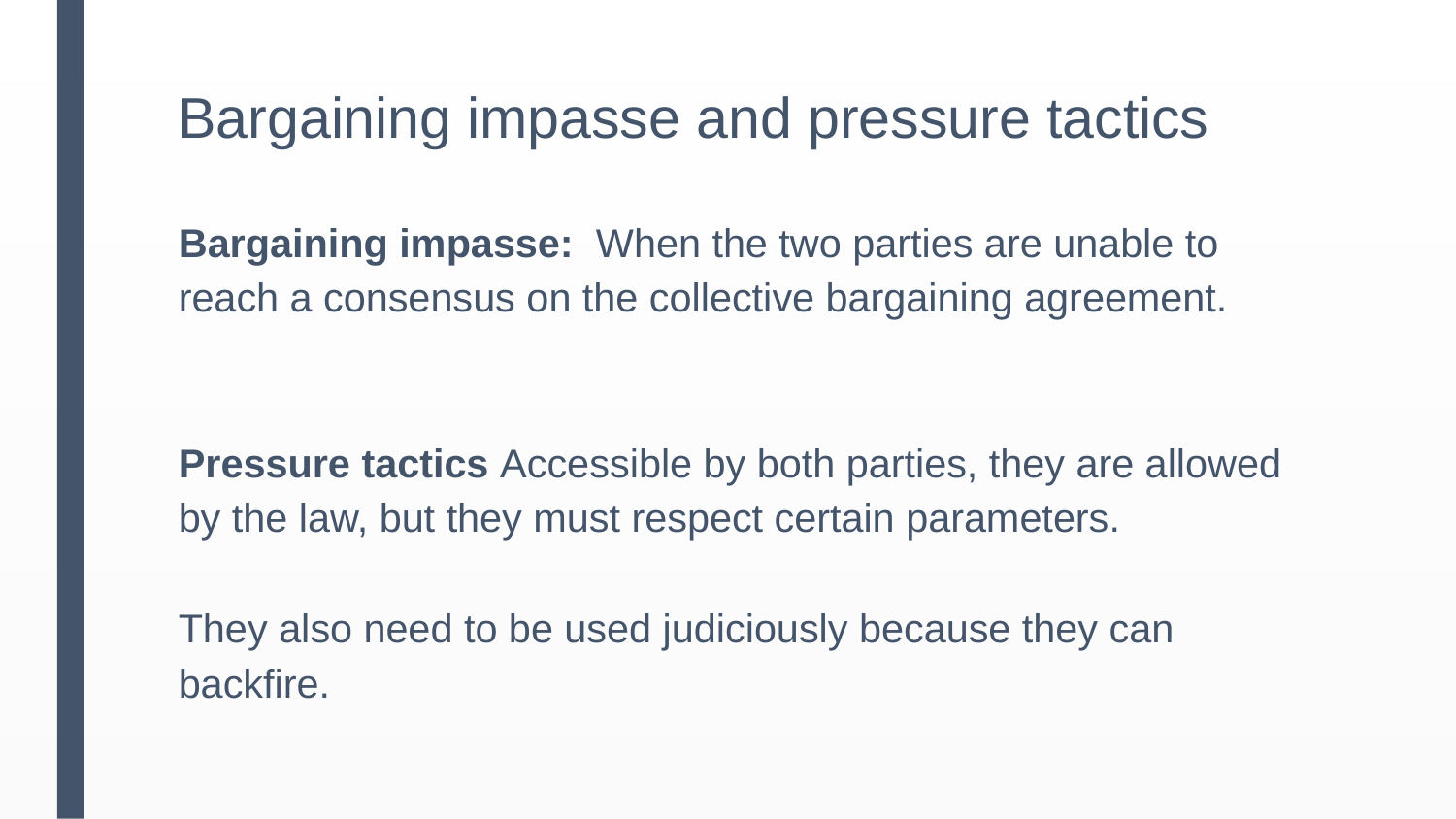

# Bargaining impasse and pressure tactics
Bargaining impasse:  When the two parties are unable to reach a consensus on the collective bargaining agreement.

Pressure tactics Accessible by both parties, they are allowed by the law, but they must respect certain parameters.

They also need to be used judiciously because they can backfire.